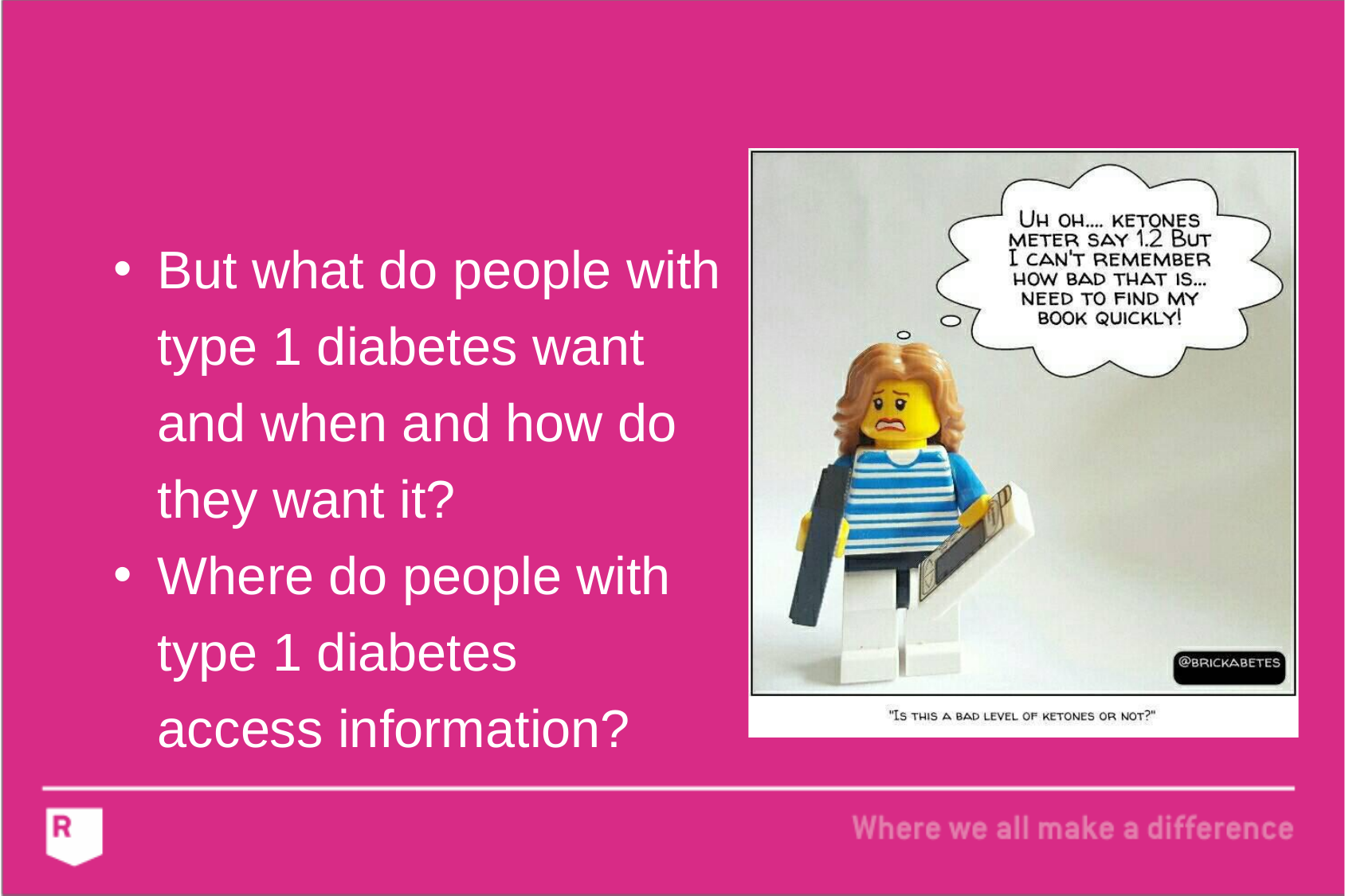

But what do people with type 1 diabetes want and when and how do they want it?
Where do people with type 1 diabetes access information?